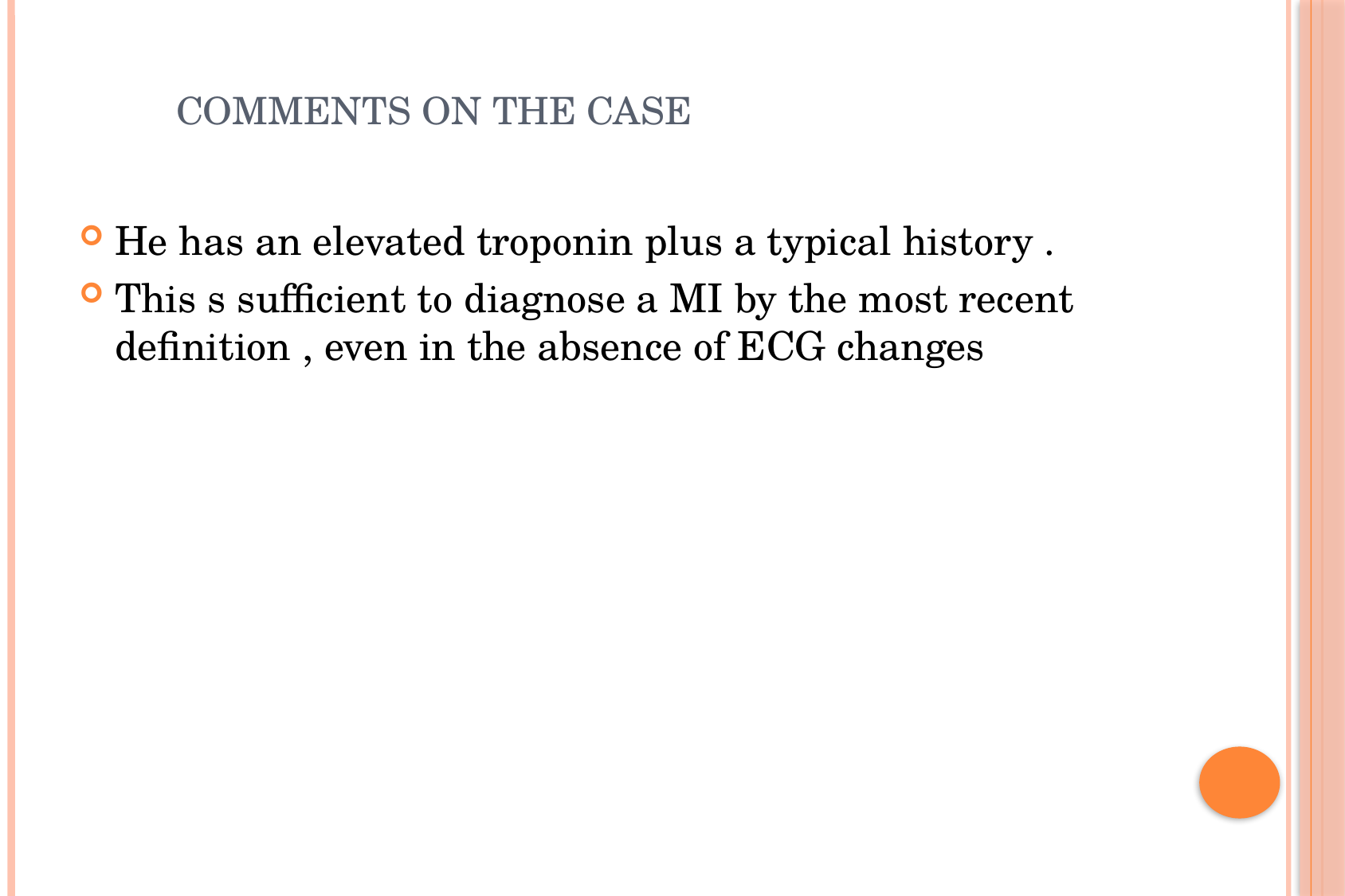

# Comments on the case
He has an elevated troponin plus a typical history .
This s sufficient to diagnose a MI by the most recent definition , even in the absence of ECG changes